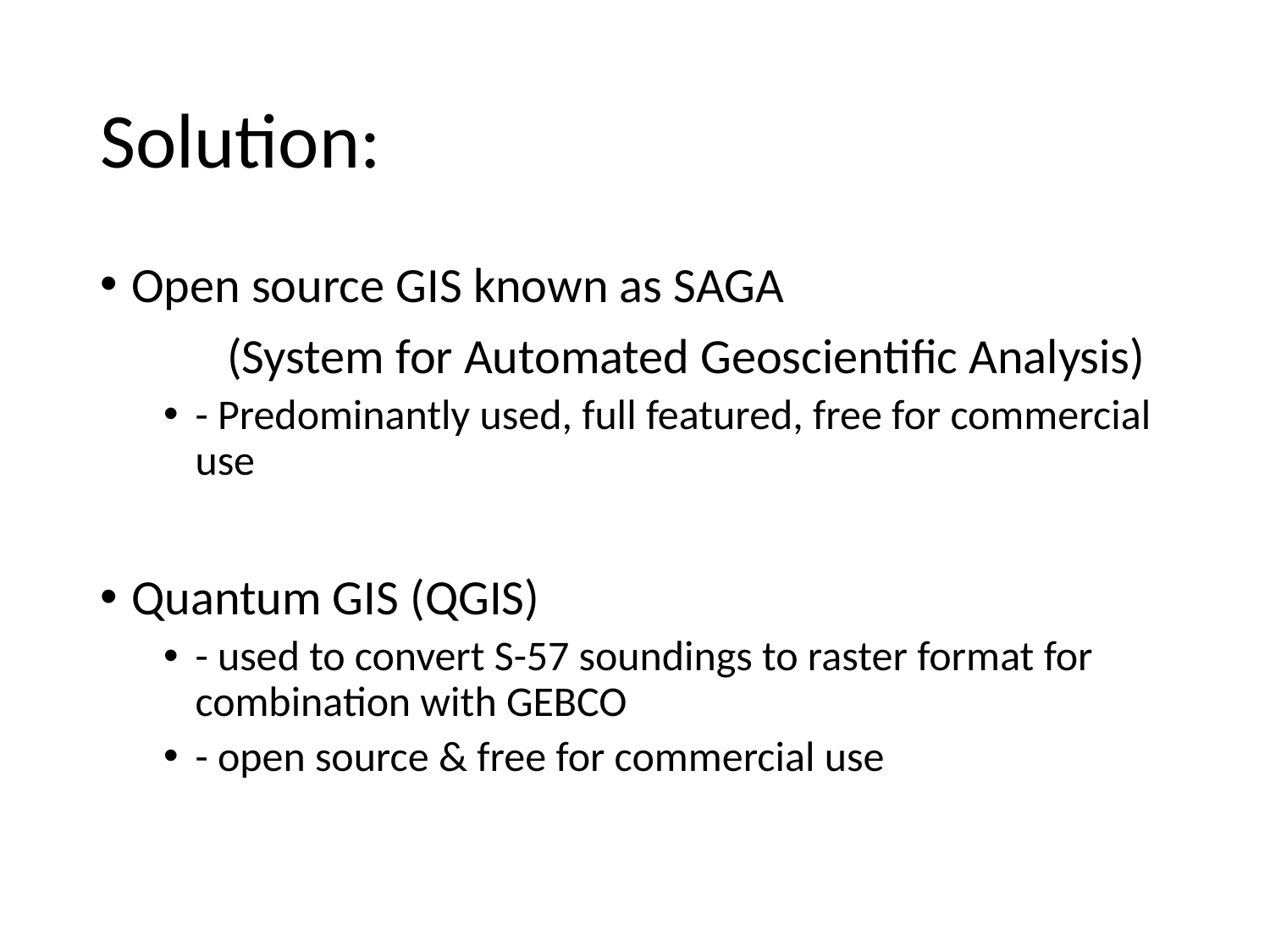

# Solution:
Open source GIS known as SAGA
	(System for Automated Geoscientific Analysis)
- Predominantly used, full featured, free for commercial use

Quantum GIS (QGIS)
- used to convert S-57 soundings to raster format for combination with GEBCO
- open source & free for commercial use